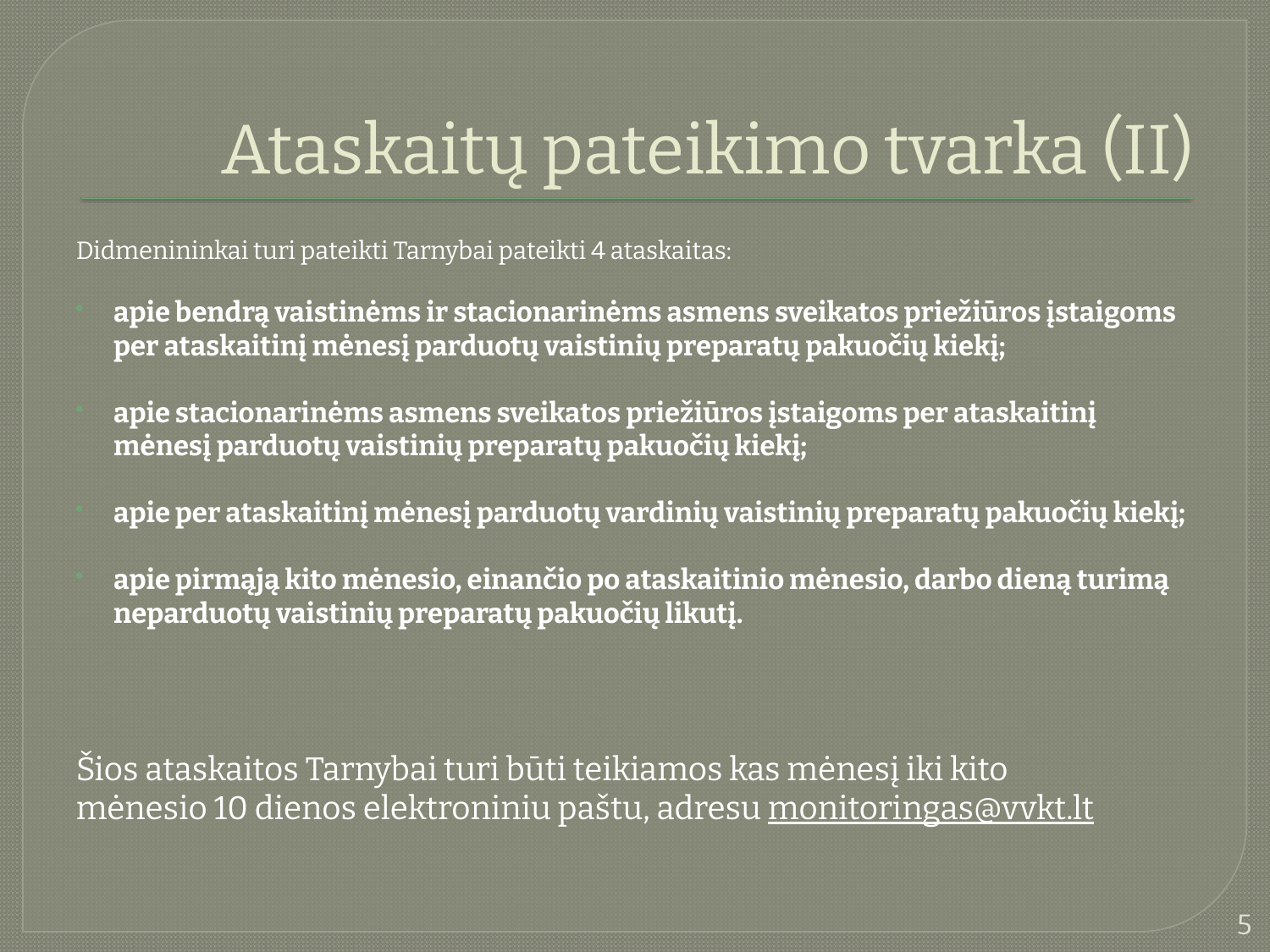

# Ataskaitų pateikimo tvarka (II)
Didmenininkai turi pateikti Tarnybai pateikti 4 ataskaitas:

apie bendrą vaistinėms ir stacionarinėms asmens sveikatos priežiūros įstaigoms per ataskaitinį mėnesį parduotų vaistinių preparatų pakuočių kiekį;

apie stacionarinėms asmens sveikatos priežiūros įstaigoms per ataskaitinį mėnesį parduotų vaistinių preparatų pakuočių kiekį;

apie per ataskaitinį mėnesį parduotų vardinių vaistinių preparatų pakuočių kiekį;

apie pirmąją kito mėnesio, einančio po ataskaitinio mėnesio, darbo dieną turimą neparduotų vaistinių preparatų pakuočių likutį.

Šios ataskaitos Tarnybai turi būti teikiamos kas mėnesį iki kito
mėnesio 10 dienos elektroniniu paštu, adresu monitoringas@vvkt.lt

5